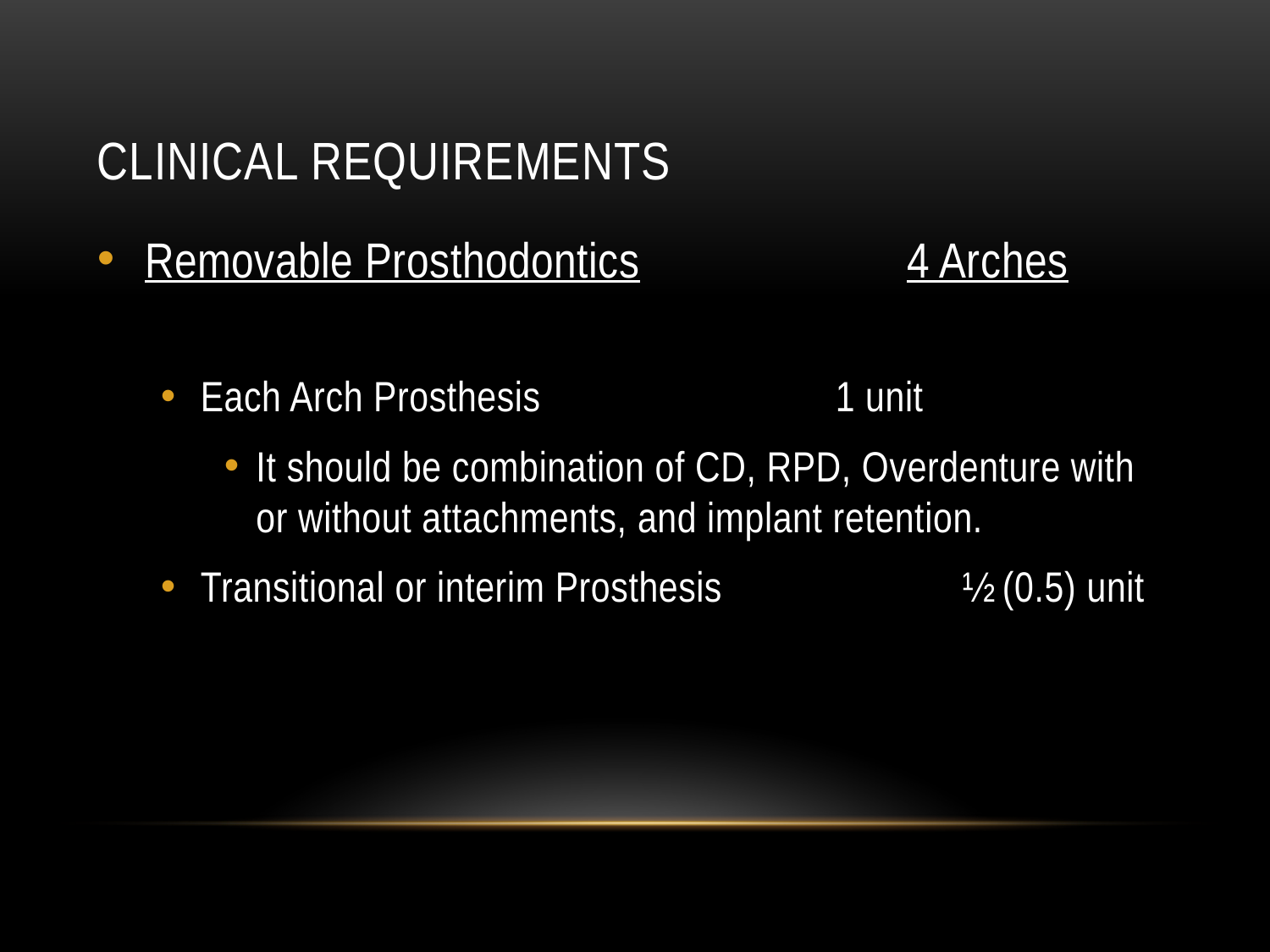

# Clinical requirements
Removable Prosthodontics			4 Arches

Each Arch Prosthesis			1 unit
It should be combination of CD, RPD, Overdenture with or without attachments, and implant retention.
Transitional or interim Prosthesis		½ (0.5) unit